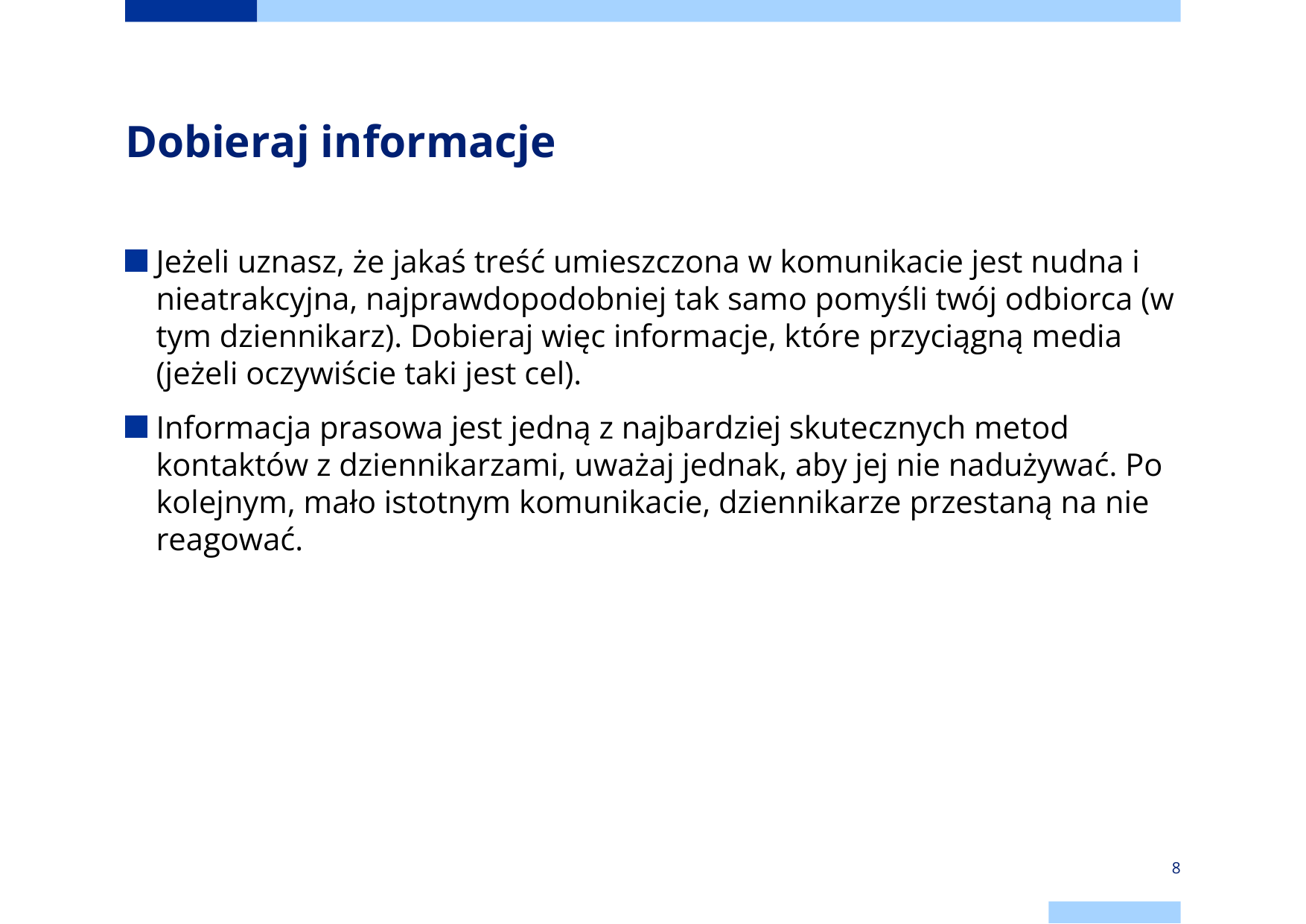

# Dobieraj informacje
Jeżeli uznasz, że jakaś treść umieszczona w komunikacie jest nudna i nieatrakcyjna, najprawdopodobniej tak samo pomyśli twój odbiorca (w tym dziennikarz). Dobieraj więc informacje, które przyciągną media (jeżeli oczywiście taki jest cel).
Informacja prasowa jest jedną z najbardziej skutecznych metod kontaktów z dziennikarzami, uważaj jednak, aby jej nie nadużywać. Po kolejnym, mało istotnym komunikacie, dziennikarze przestaną na nie reagować.

8